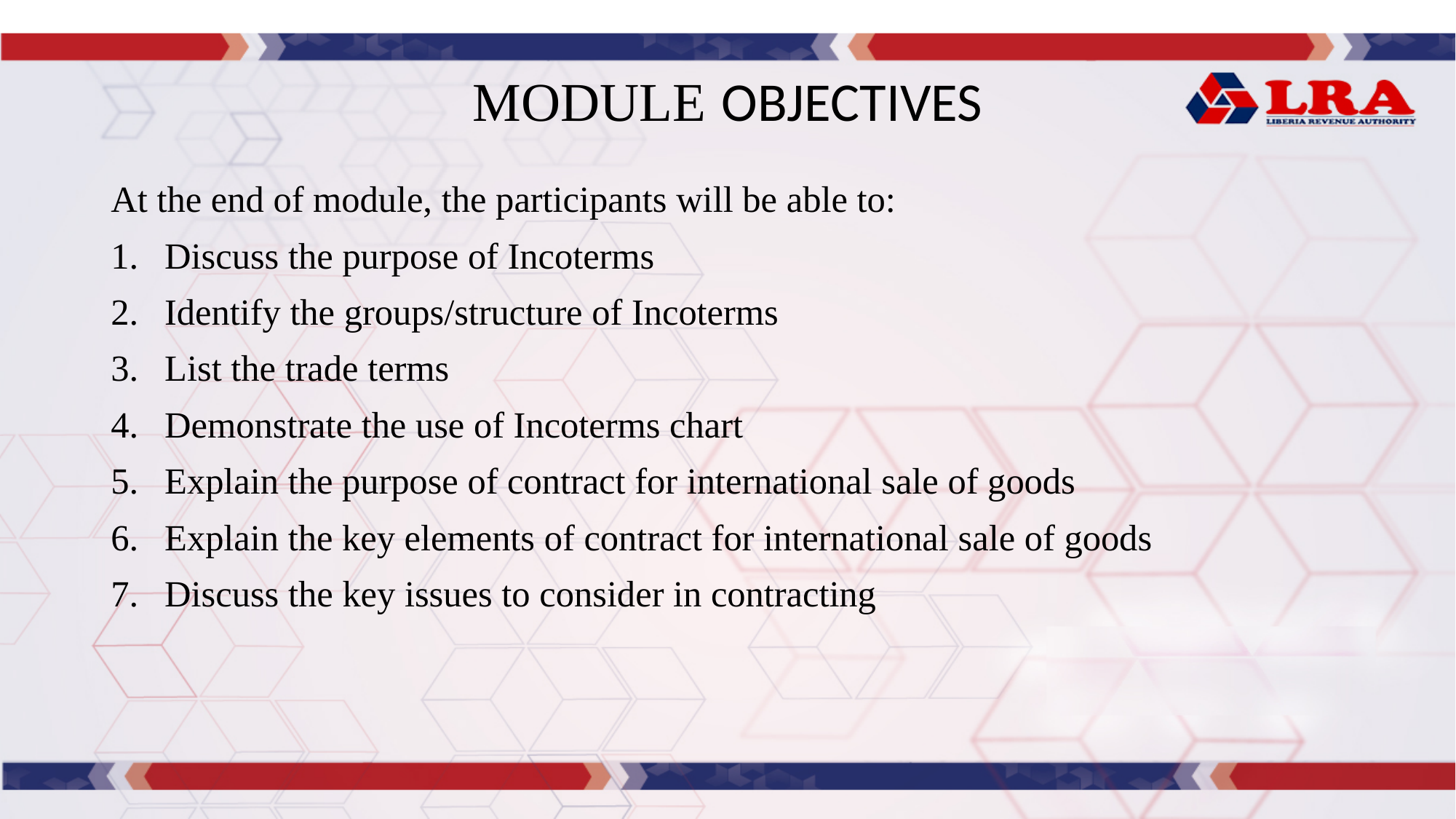

# MODULE OBJECTIVES
At the end of module, the participants will be able to:
Discuss the purpose of Incoterms
Identify the groups/structure of Incoterms
List the trade terms
Demonstrate the use of Incoterms chart
Explain the purpose of contract for international sale of goods
Explain the key elements of contract for international sale of goods
Discuss the key issues to consider in contracting